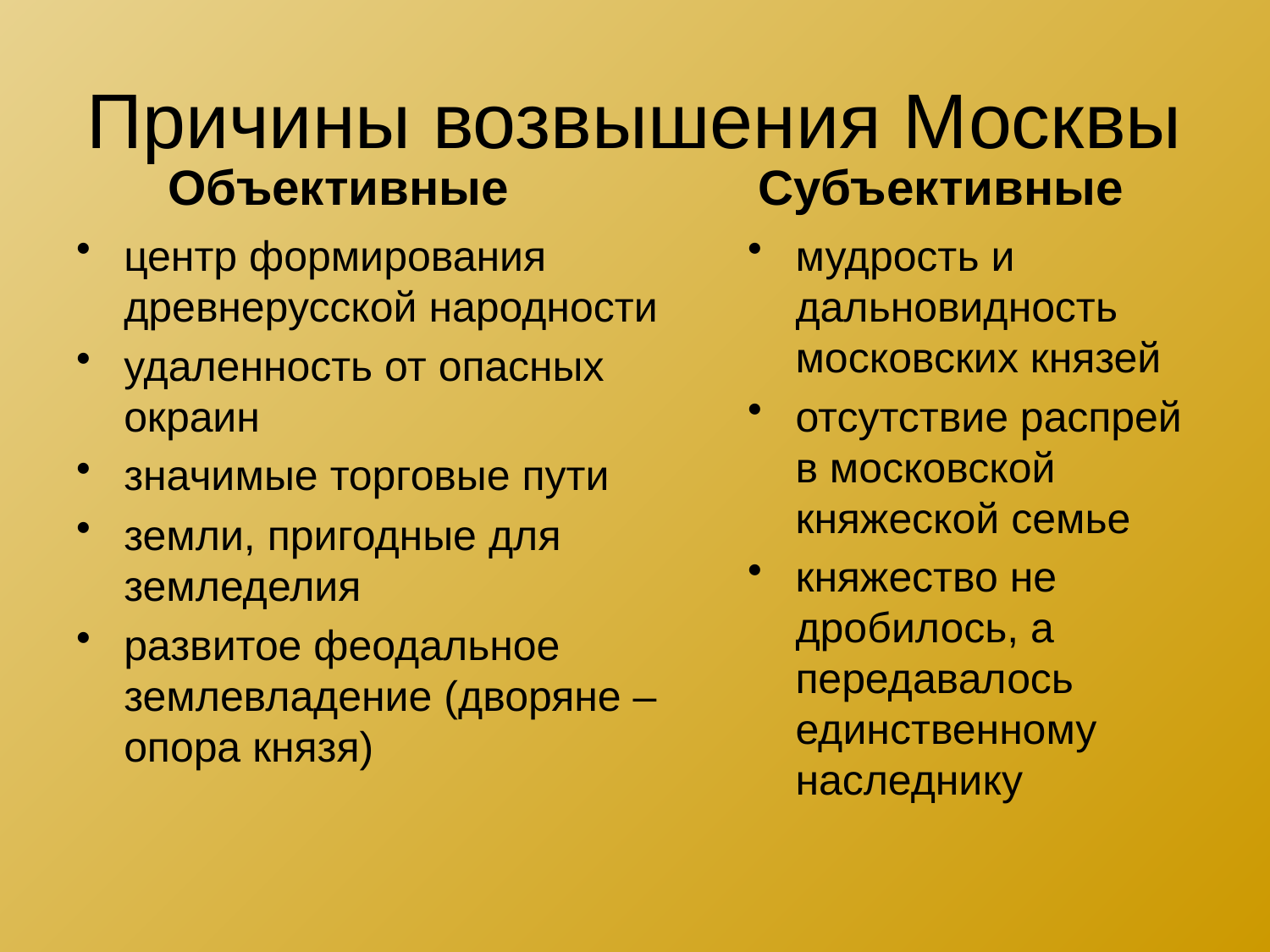

# Причины возвышения Москвы
Объективные
Субъективные
центр формирования древнерусской народности
удаленность от опасных окраин
значимые торговые пути
земли, пригодные для земледелия
развитое феодальное землевладение (дворяне – опора князя)
мудрость и дальновидность московских князей
отсутствие распрей в московской княжеской семье
княжество не дробилось, а передавалось единственному наследнику